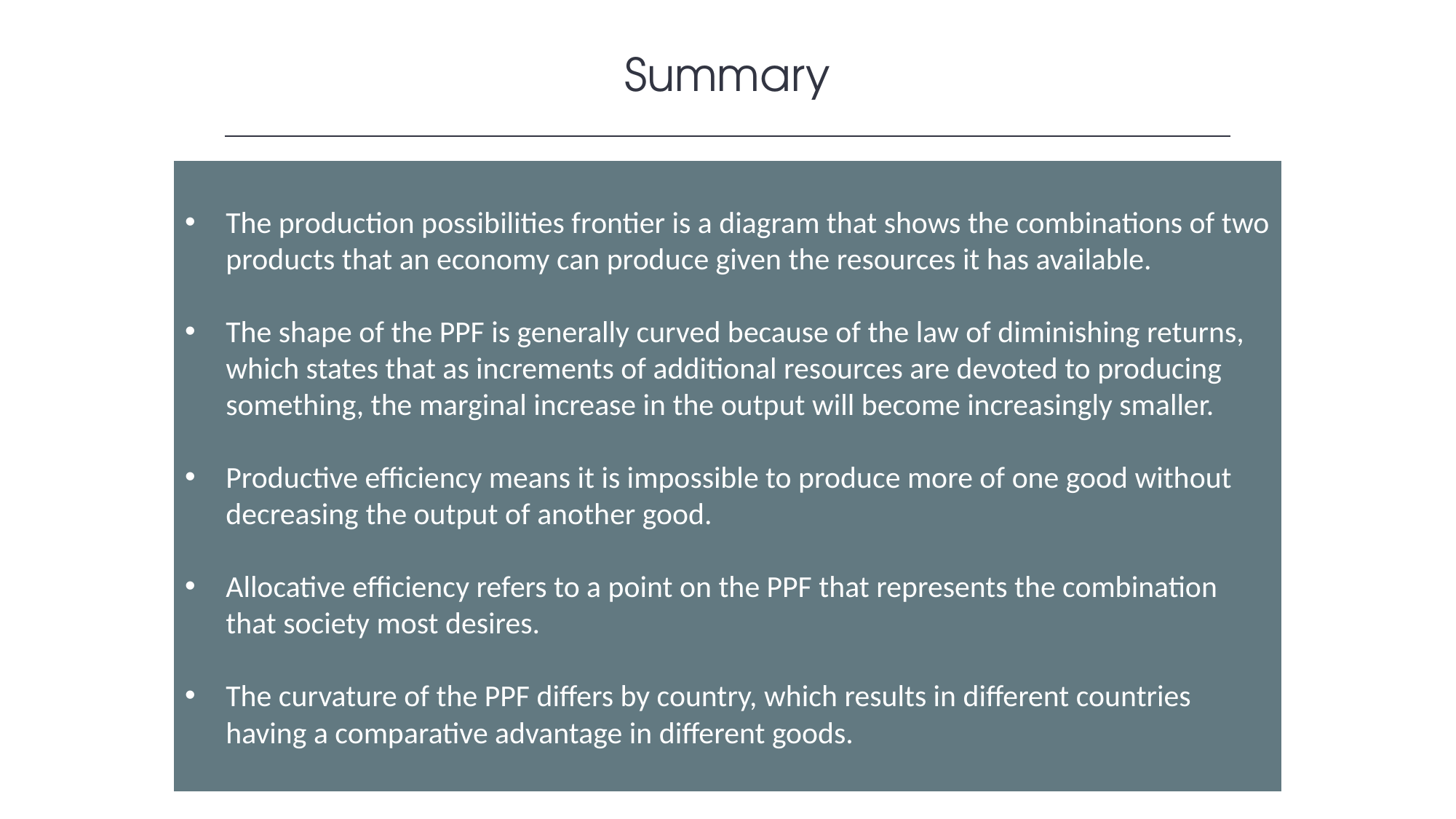

Summary

The production possibilities frontier is a diagram that shows the combinations of two products that an economy can produce given the resources it has available.

The shape of the PPF is generally curved because of the law of diminishing returns, which states that as increments of additional resources are devoted to producing something, the marginal increase in the output will become increasingly smaller.

Productive efficiency means it is impossible to produce more of one good without decreasing the output of another good.

Allocative efficiency refers to a point on the PPF that represents the combination that society most desires.

The curvature of the PPF differs by country, which results in different countries having a comparative advantage in different goods.